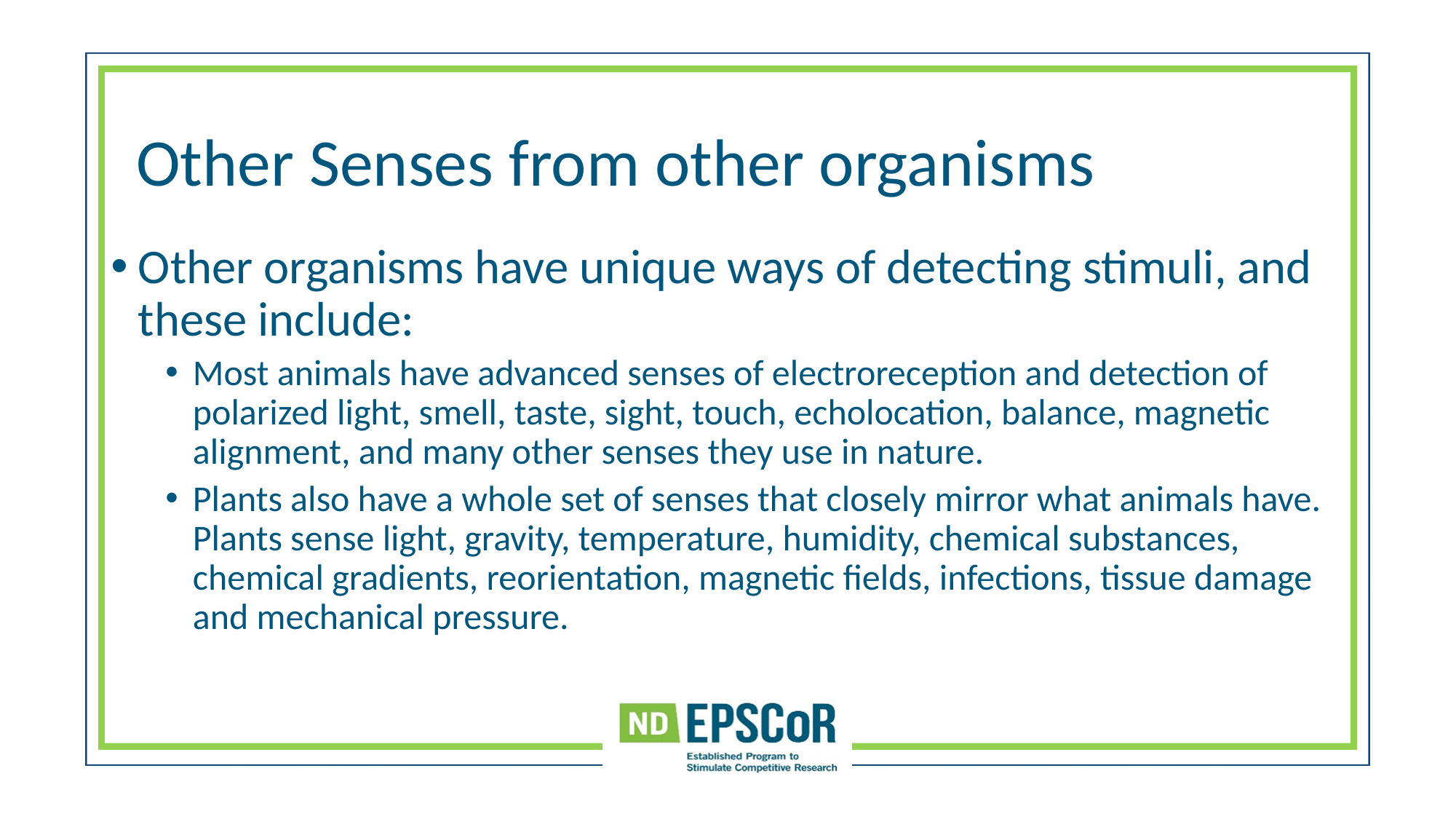

# Other Senses from other organisms
Other organisms have unique ways of detecting stimuli, and these include:
Most animals have advanced senses of electroreception and detection of polarized light, smell, taste, sight, touch, echolocation, balance, magnetic alignment, and many other senses they use in nature.
Plants also have a whole set of senses that closely mirror what animals have. Plants sense light, gravity, temperature, humidity, chemical substances, chemical gradients, reorientation, magnetic fields, infections, tissue damage and mechanical pressure.